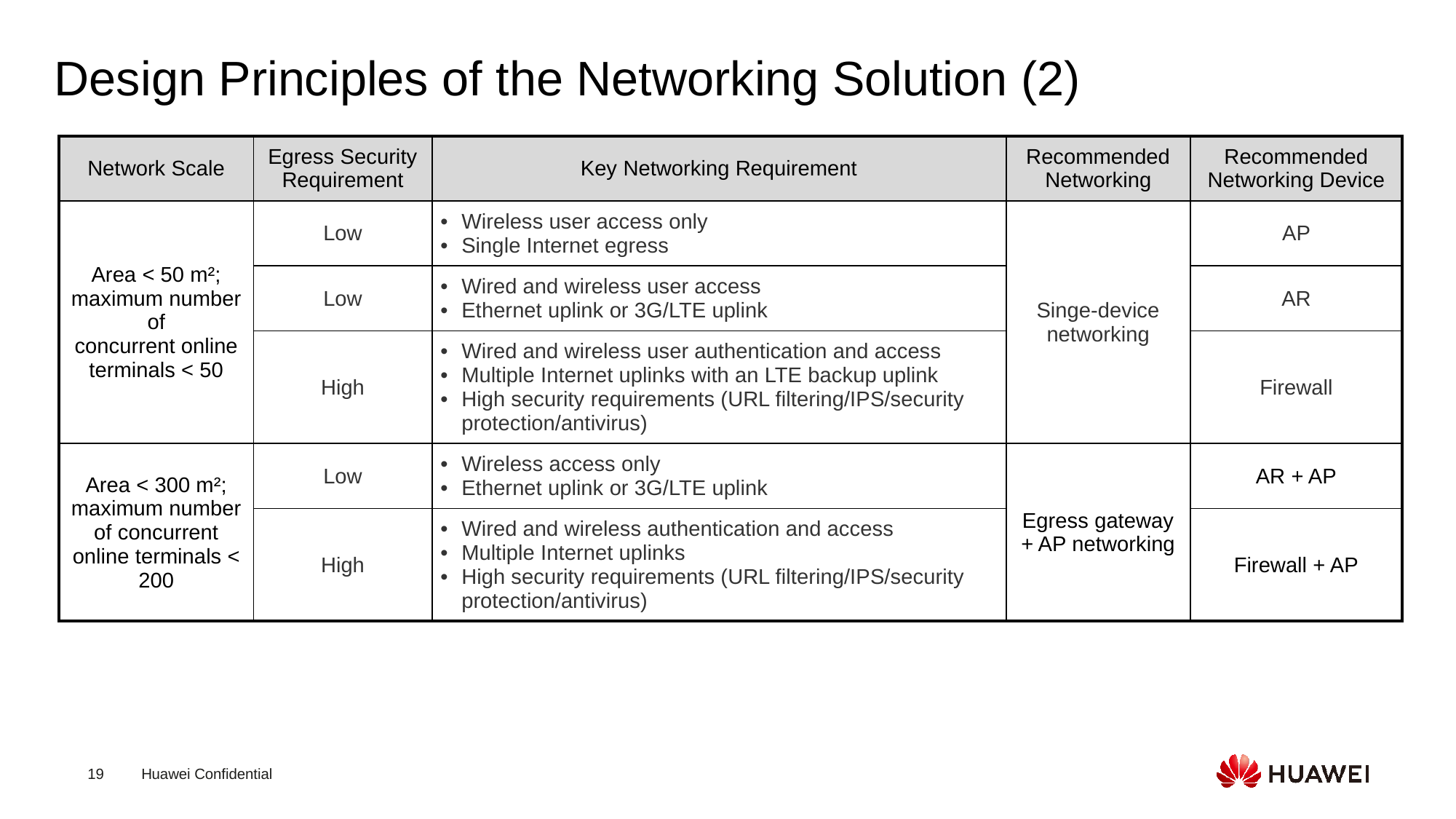

# Design Principles of the Networking Solution (2)
| Network Scale | Egress Security Requirement | Key Networking Requirement | Recommended Networking | Recommended Networking Device |
| --- | --- | --- | --- | --- |
| Area < 50 m²; maximum number of concurrent online terminals < 50 | Low | Wireless user access only Single Internet egress | Singe-device networking | AP |
|  | Low | Wired and wireless user access Ethernet uplink or 3G/LTE uplink |  | AR |
|  | High | Wired and wireless user authentication and access Multiple Internet uplinks with an LTE backup uplink High security requirements (URL filtering/IPS/security protection/antivirus) |  | Firewall |
| Area < 300 m²; maximum number of concurrent online terminals < 200 | Low | Wireless access only Ethernet uplink or 3G/LTE uplink | Egress gateway + AP networking | AR + AP |
|  | High | Wired and wireless authentication and access Multiple Internet uplinks High security requirements (URL filtering/IPS/security protection/antivirus) |  | Firewall + AP |